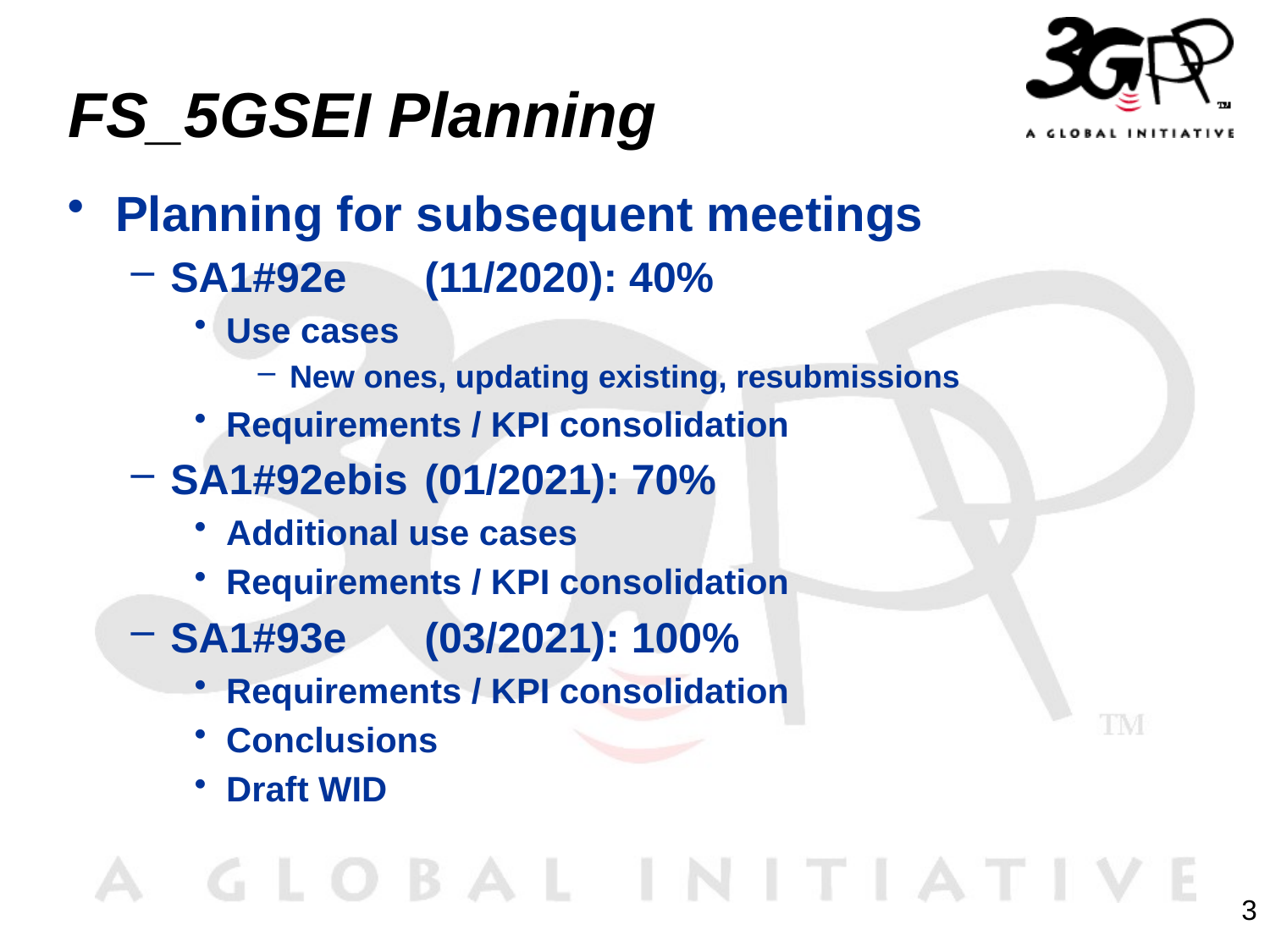

# FS_5GSEI Planning
Planning for subsequent meetings
SA1#92e	(11/2020): 40%
Use cases
New ones, updating existing, resubmissions
Requirements / KPI consolidation
SA1#92ebis	(01/2021): 70%
Additional use cases
Requirements / KPI consolidation
SA1#93e	(03/2021): 100%
Requirements / KPI consolidation
Conclusions
Draft WID
3